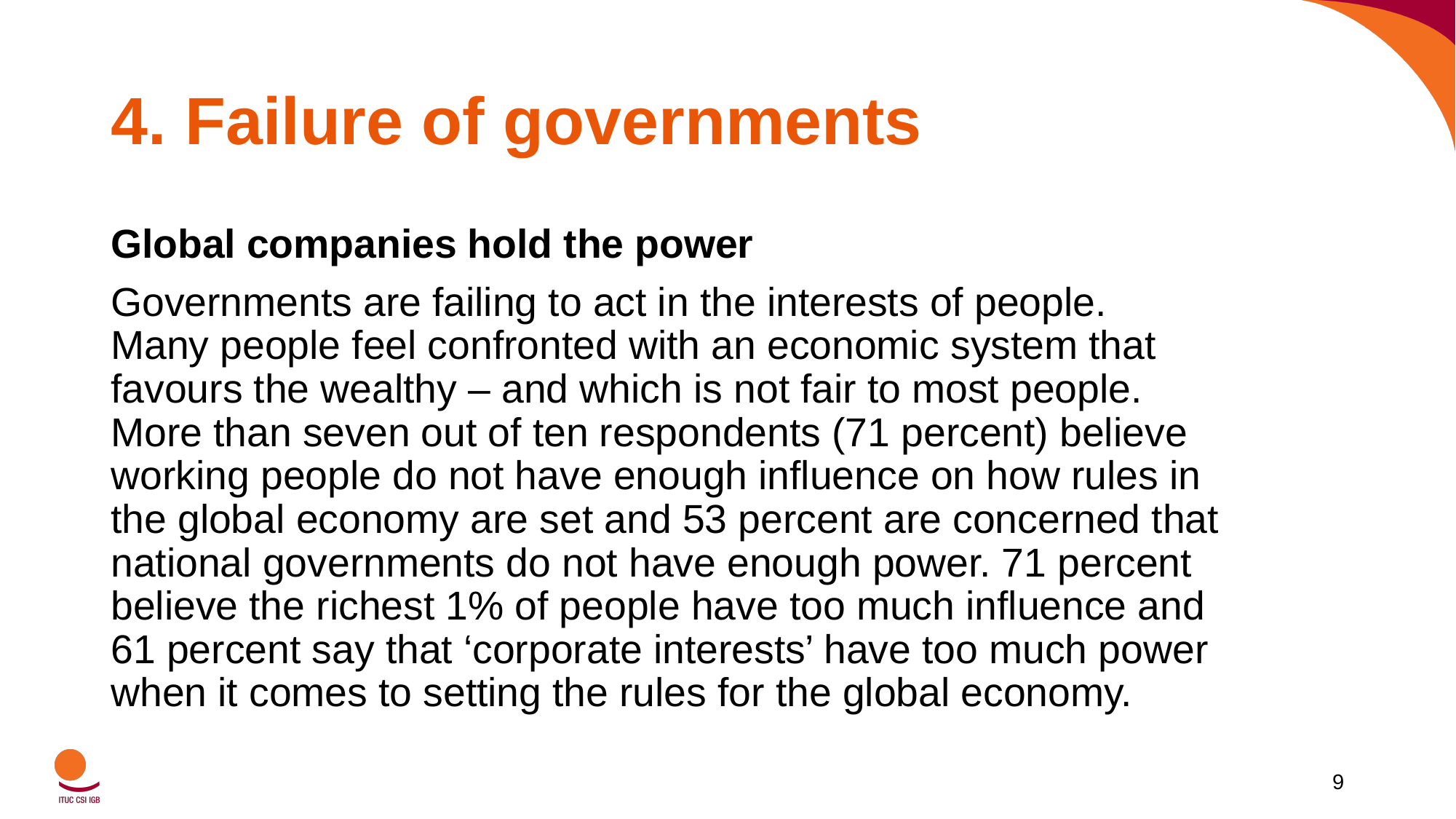

# 4. Failure of governments
Global companies hold the power
Governments are failing to act in the interests of people.  Many people feel confronted with an economic system that favours the wealthy – and which is not fair to most people. More than seven out of ten respondents (71 percent) believe working people do not have enough influence on how rules in the global economy are set and 53 percent are concerned that national governments do not have enough power. 71 percent believe the richest 1% of people have too much influence and 61 percent say that ‘corporate interests’ have too much power when it comes to setting the rules for the global economy.